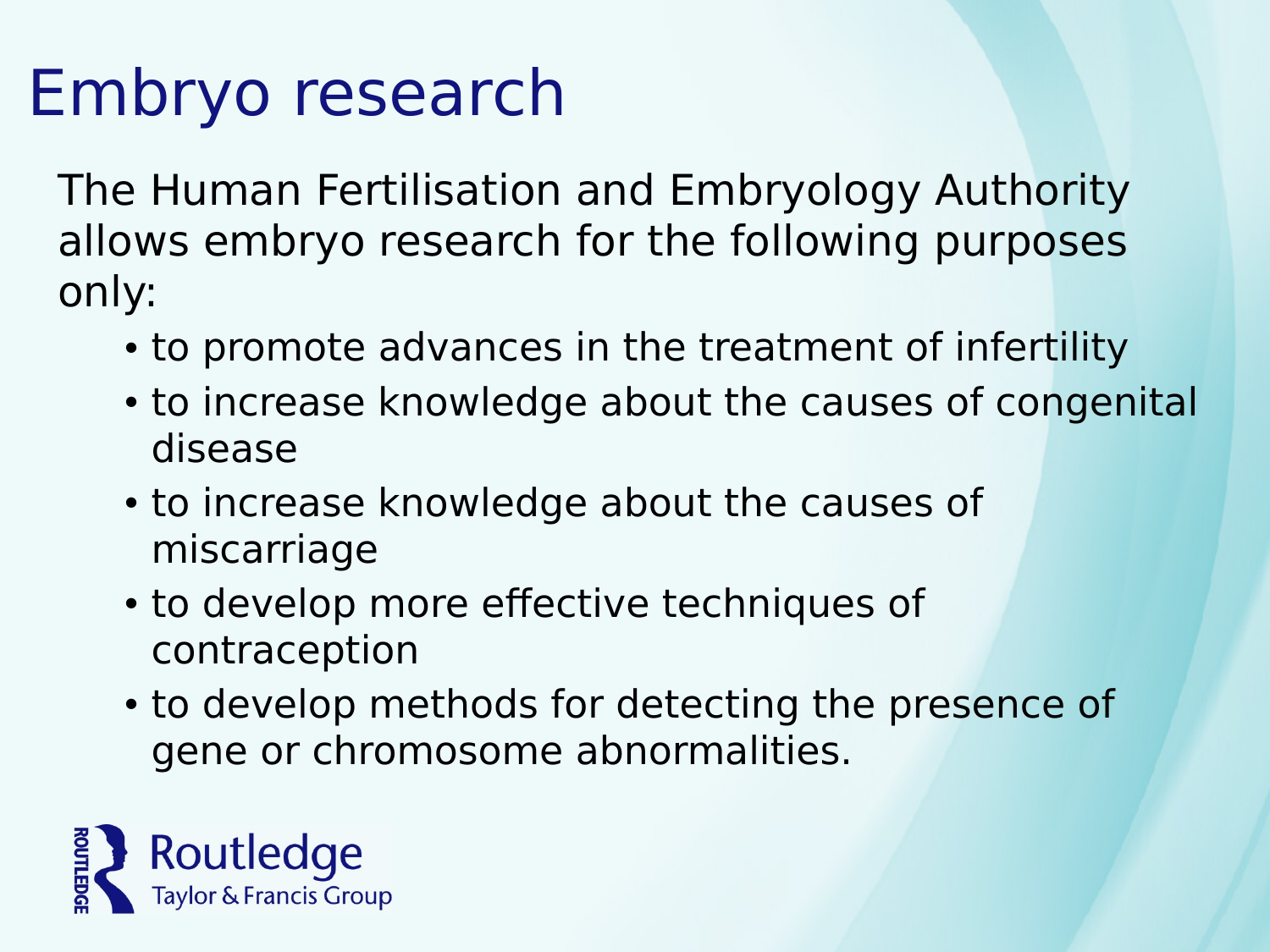

# Embryo research
The Human Fertilisation and Embryology Authority allows embryo research for the following purposes only:
to promote advances in the treatment of infertility
to increase knowledge about the causes of congenital disease
to increase knowledge about the causes of miscarriage
to develop more effective techniques of contraception
to develop methods for detecting the presence of gene or chromosome abnormalities.